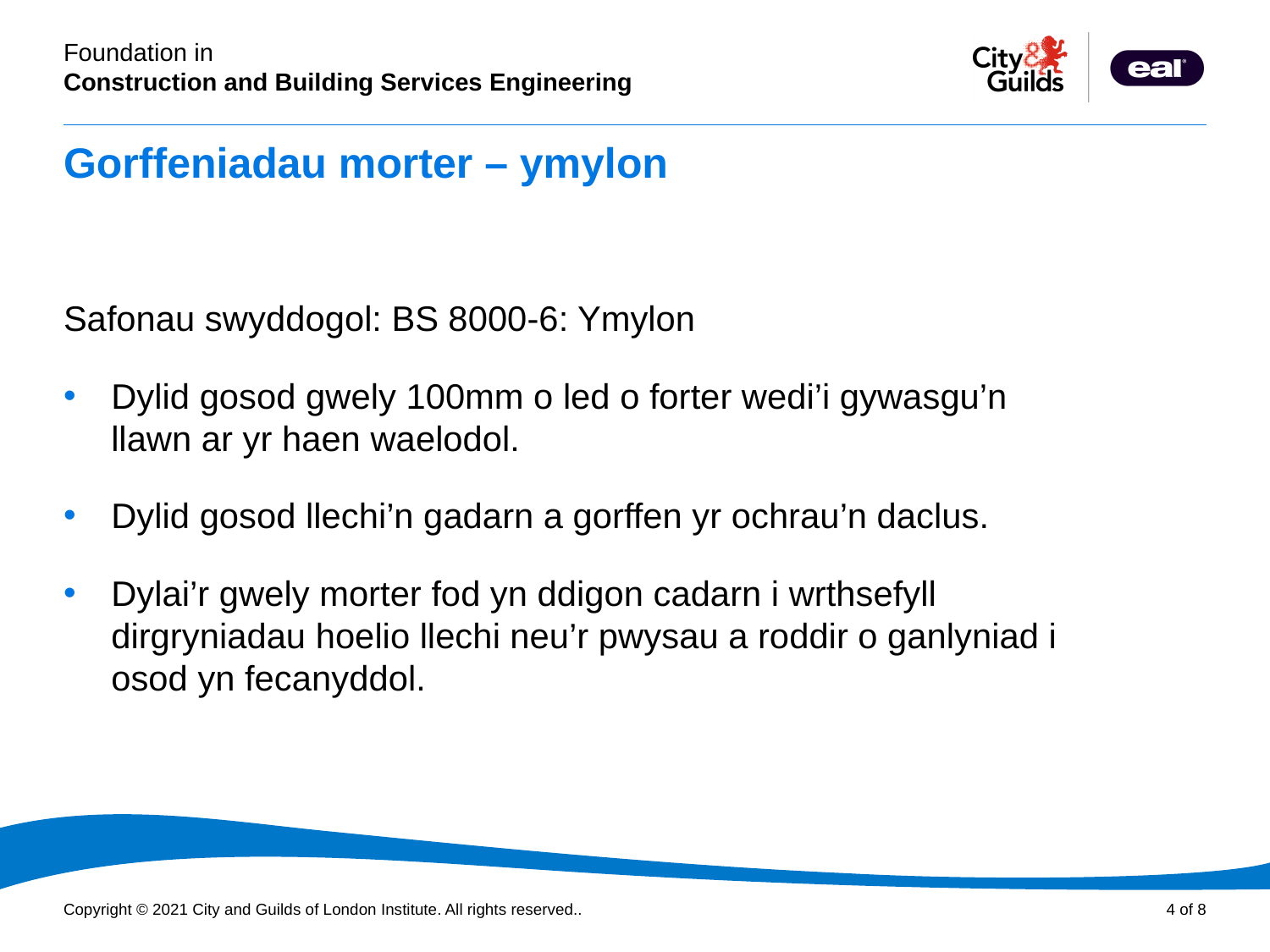

# Gorffeniadau morter – ymylon
Safonau swyddogol: BS 8000-6: Ymylon
Dylid gosod gwely 100mm o led o forter wedi’i gywasgu’n llawn ar yr haen waelodol.
Dylid gosod llechi’n gadarn a gorffen yr ochrau’n daclus.
Dylai’r gwely morter fod yn ddigon cadarn i wrthsefyll dirgryniadau hoelio llechi neu’r pwysau a roddir o ganlyniad i osod yn fecanyddol.